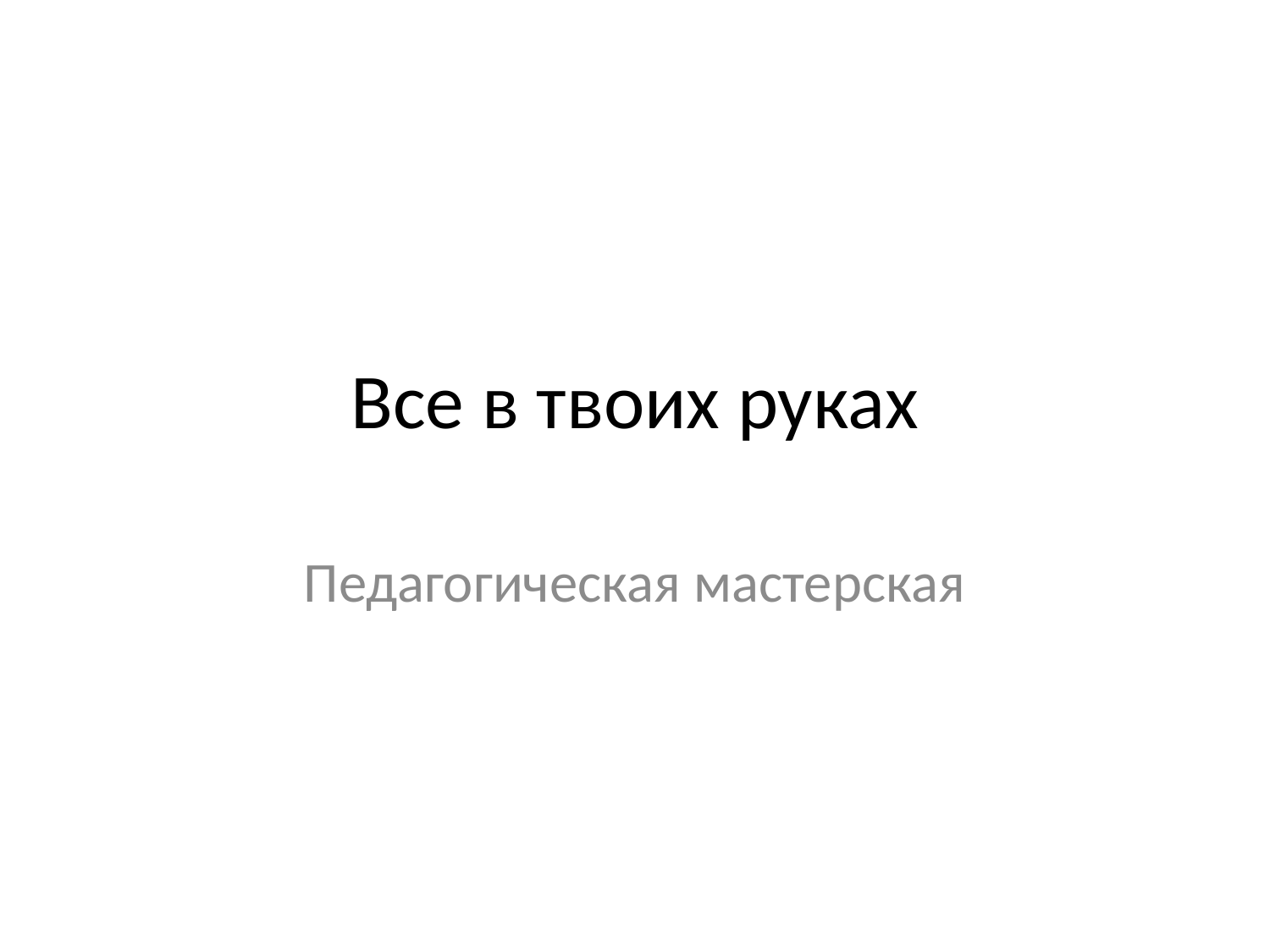

# Все в твоих руках
Педагогическая мастерская